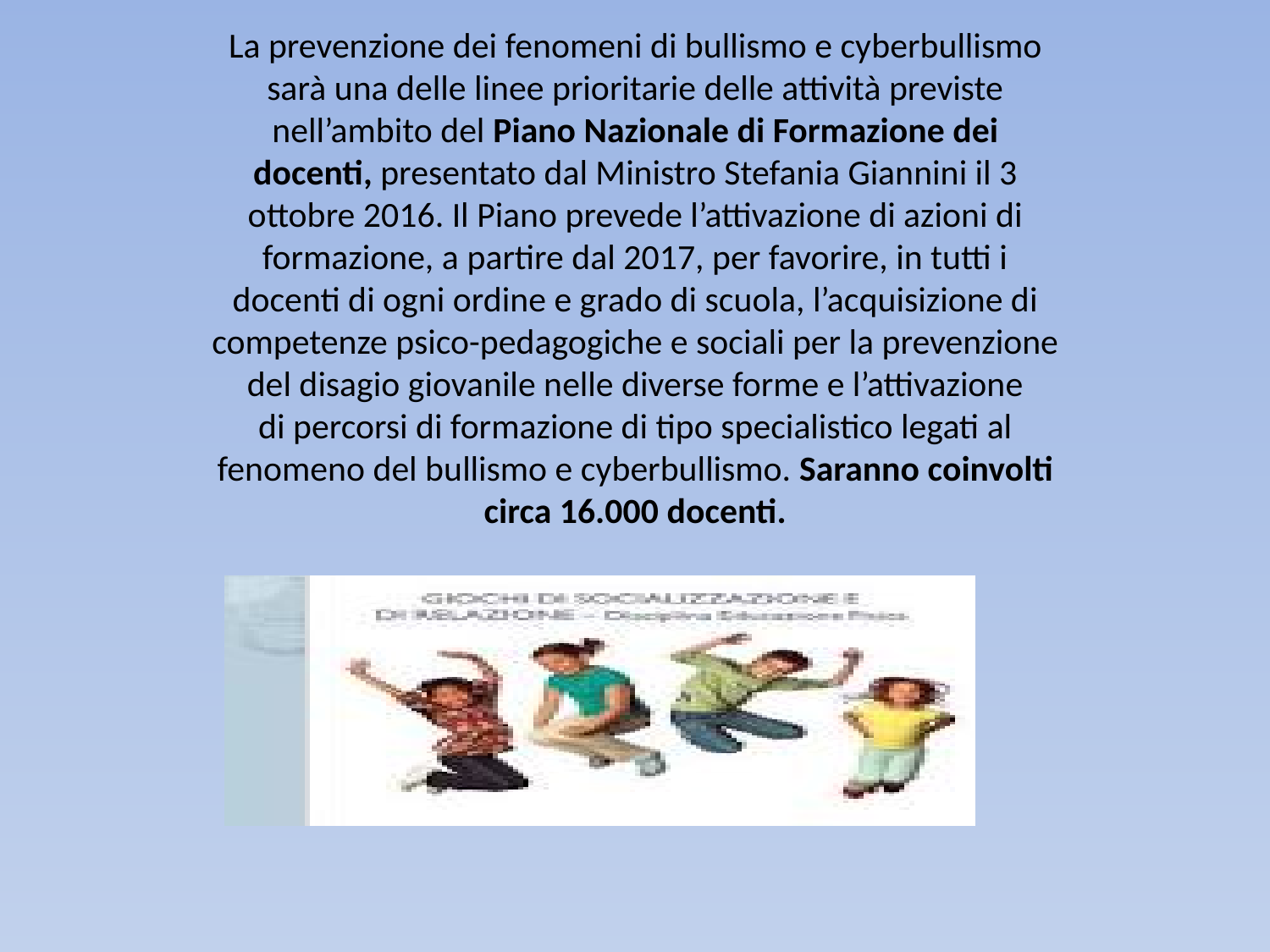

La prevenzione dei fenomeni di bullismo e cyberbullismo
sarà una delle linee prioritarie delle attività previste
nell’ambito del Piano Nazionale di Formazione dei
docenti, presentato dal Ministro Stefania Giannini il 3
ottobre 2016. Il Piano prevede l’attivazione di azioni di
formazione, a partire dal 2017, per favorire, in tutti i
docenti di ogni ordine e grado di scuola, l’acquisizione di
competenze psico-pedagogiche e sociali per la prevenzione
del disagio giovanile nelle diverse forme e l’attivazione
di percorsi di formazione di tipo specialistico legati al
fenomeno del bullismo e cyberbullismo. Saranno coinvolti
circa 16.000 docenti.